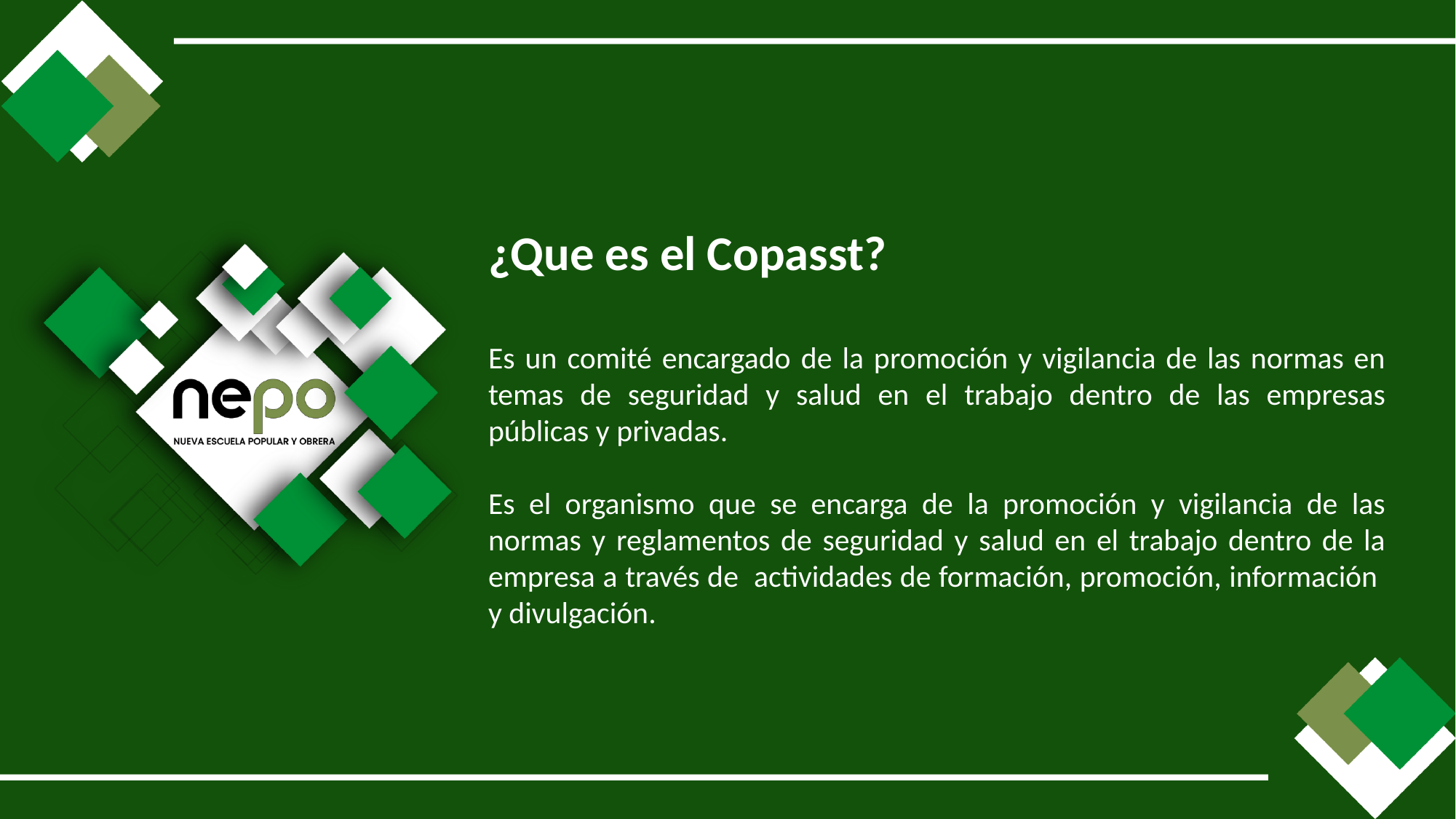

¿Que es el Copasst?

Es un comité encargado de la promoción y vigilancia de las normas en temas de seguridad y salud en el trabajo dentro de las empresas públicas y privadas.

Es el organismo que se encarga de la promoción y vigilancia de las normas y reglamentos de seguridad y salud en el trabajo dentro de la empresa a través de  actividades de formación, promoción, información  y divulgación.